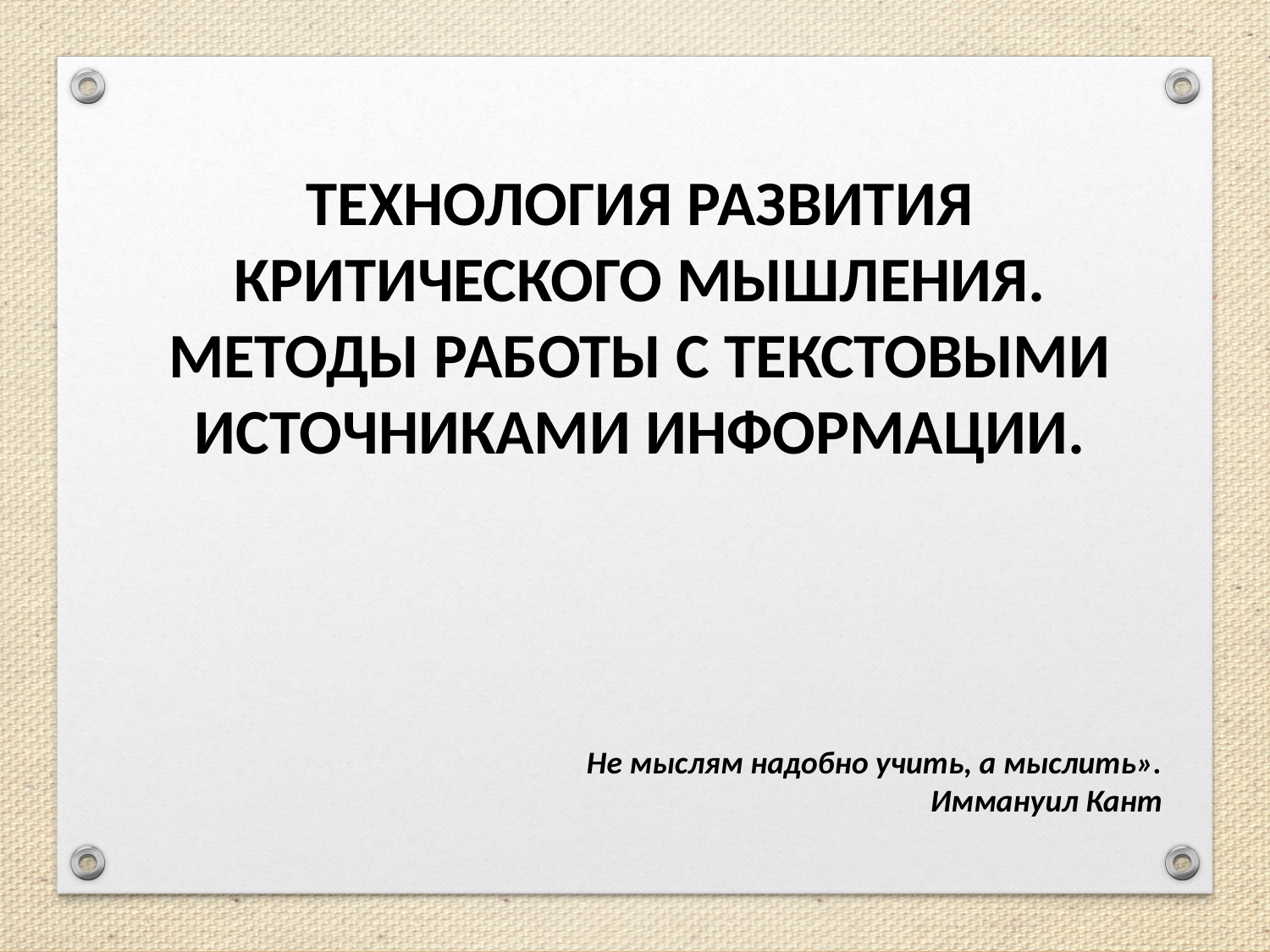

ТЕХНОЛОГИЯ РАЗВИТИЯ КРИТИЧЕСКОГО МЫШЛЕНИЯ. МЕТОДЫ РАБОТЫ С ТЕКСТОВЫМИ ИСТОЧНИКАМИ ИНФОРМАЦИИ.

Не мыслям надобно учить, а мыслить».
Иммануил Кант